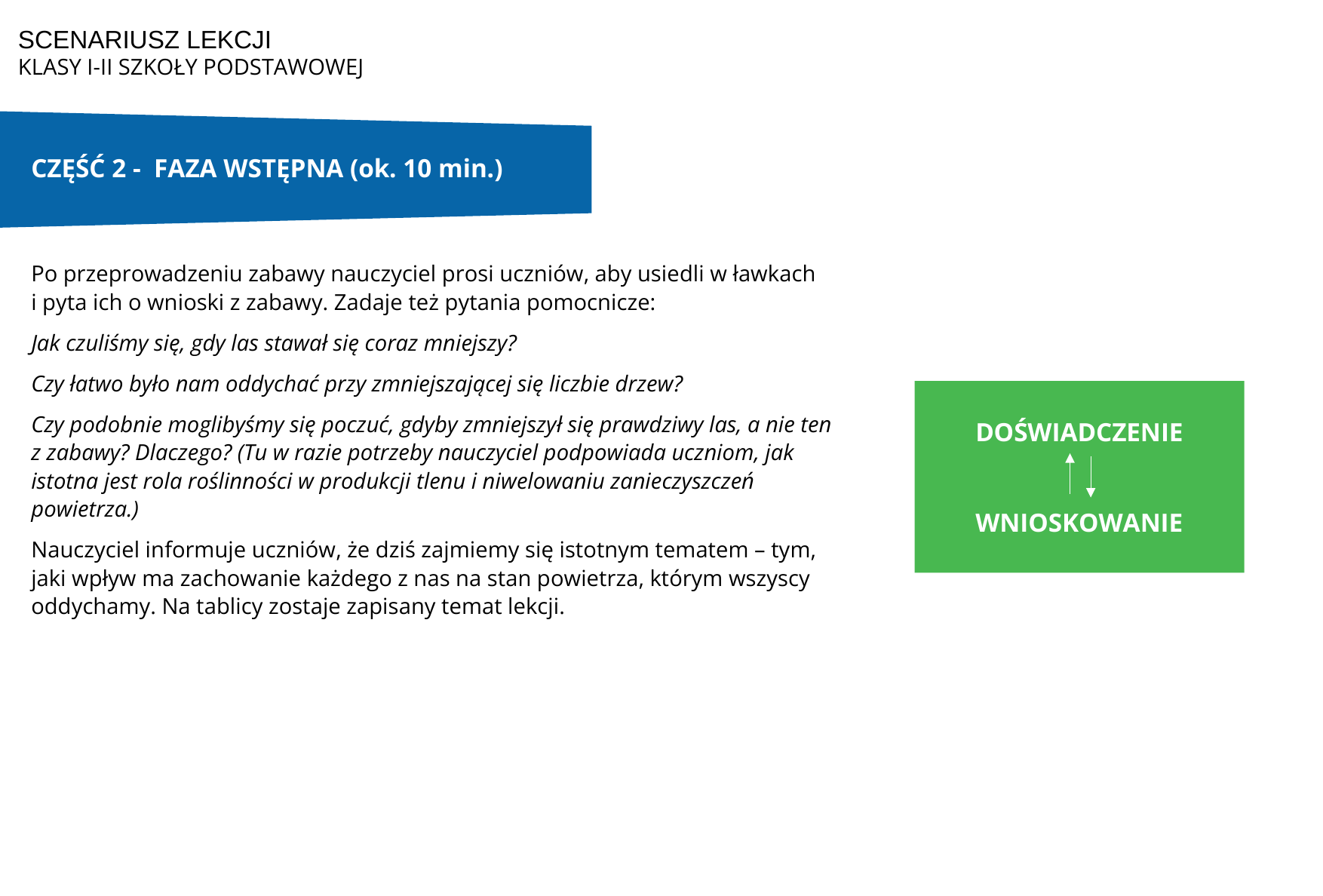

SCENARIUSZ LEKCJI
KLASY I-II SZKOŁY PODSTAWOWEJ
CZĘŚĆ 2 -  FAZA WSTĘPNA (ok. 10 min.)

Po przeprowadzeniu zabawy nauczyciel prosi uczniów, aby usiedli w ławkach     i pyta ich o wnioski z zabawy. Zadaje też pytania pomocnicze:
Jak czuliśmy się, gdy las stawał się coraz mniejszy?
Czy łatwo było nam oddychać przy zmniejszającej się liczbie drzew?
Czy podobnie moglibyśmy się poczuć, gdyby zmniejszył się prawdziwy las, a nie ten z zabawy? Dlaczego? (Tu w razie potrzeby nauczyciel podpowiada uczniom, jak istotna jest rola roślinności w produkcji tlenu i niwelowaniu zanieczyszczeń powietrza.)
Nauczyciel informuje uczniów, że dziś zajmiemy się istotnym tematem – tym, jaki wpływ ma zachowanie każdego z nas na stan powietrza, którym wszyscy oddychamy. Na tablicy zostaje zapisany temat lekcji.

DOŚWIADCZENIE

WNIOSKOWANIE